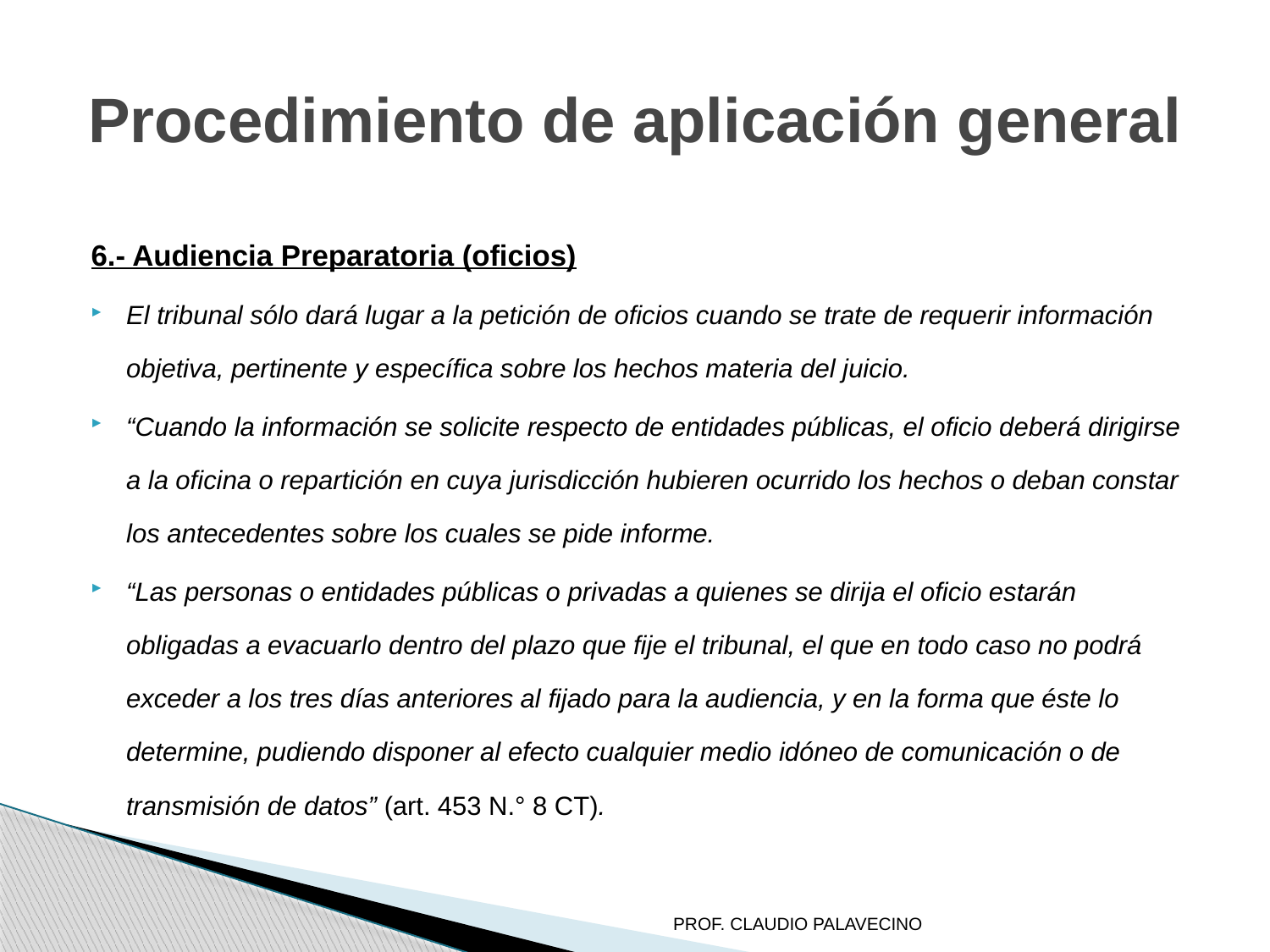

# Procedimiento de aplicación general
6.- Audiencia Preparatoria (oficios)
El tribunal sólo dará lugar a la petición de oficios cuando se trate de requerir información objetiva, pertinente y específica sobre los hechos materia del juicio.
“Cuando la información se solicite respecto de entidades públicas, el oficio deberá dirigirse a la oficina o repartición en cuya jurisdicción hubieren ocurrido los hechos o deban constar los antecedentes sobre los cuales se pide informe.
“Las personas o entidades públicas o privadas a quienes se dirija el oficio estarán obligadas a evacuarlo dentro del plazo que fije el tribunal, el que en todo caso no podrá exceder a los tres días anteriores al fijado para la audiencia, y en la forma que éste lo determine, pudiendo disponer al efecto cualquier medio idóneo de comunicación o de transmisión de datos” (art. 453 N.° 8 CT).

PROF. CLAUDIO PALAVECINO